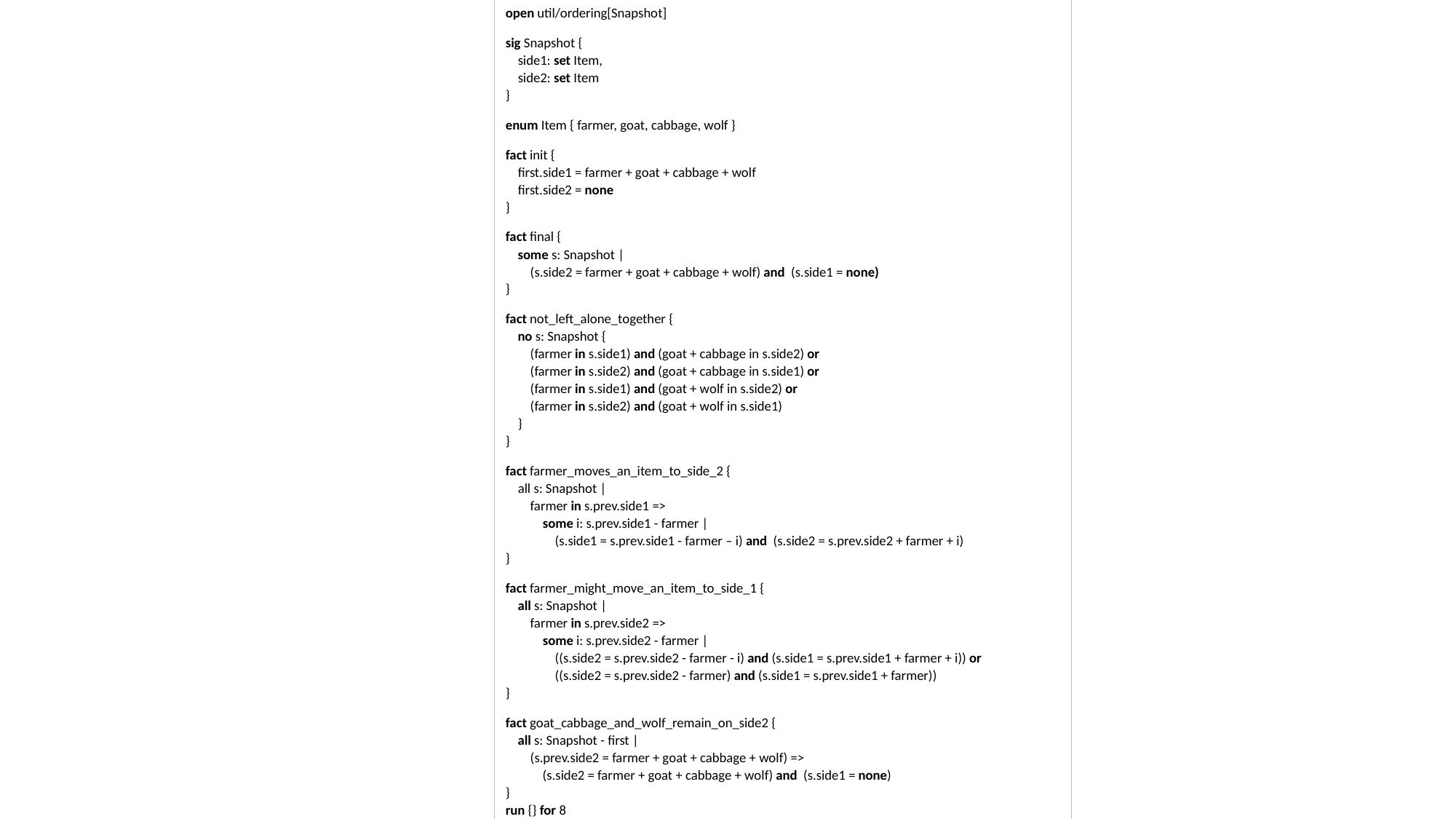

open util/ordering[Snapshot]
sig Snapshot {
    side1: set Item,
    side2: set Item
}
enum Item { farmer, goat, cabbage, wolf }
fact init {
    first.side1 = farmer + goat + cabbage + wolf
    first.side2 = none
}
fact final {
    some s: Snapshot |
        (s.side2 = farmer + goat + cabbage + wolf) and  (s.side1 = none)
}
fact not_left_alone_together {
    no s: Snapshot {
        (farmer in s.side1) and (goat + cabbage in s.side2) or
        (farmer in s.side2) and (goat + cabbage in s.side1) or
        (farmer in s.side1) and (goat + wolf in s.side2) or
        (farmer in s.side2) and (goat + wolf in s.side1)
    }
}
fact farmer_moves_an_item_to_side_2 {
    all s: Snapshot |
        farmer in s.prev.side1 =>
            some i: s.prev.side1 - farmer |
                (s.side1 = s.prev.side1 - farmer – i) and  (s.side2 = s.prev.side2 + farmer + i)
}
fact farmer_might_move_an_item_to_side_1 {
    all s: Snapshot |
        farmer in s.prev.side2 =>
            some i: s.prev.side2 - farmer |
                ((s.side2 = s.prev.side2 - farmer - i) and (s.side1 = s.prev.side1 + farmer + i)) or
                ((s.side2 = s.prev.side2 - farmer) and (s.side1 = s.prev.side1 + farmer))
}
fact goat_cabbage_and_wolf_remain_on_side2 {
    all s: Snapshot - first |
        (s.prev.side2 = farmer + goat + cabbage + wolf) =>
            (s.side2 = farmer + goat + cabbage + wolf) and  (s.side1 = none)
}
run {} for 8